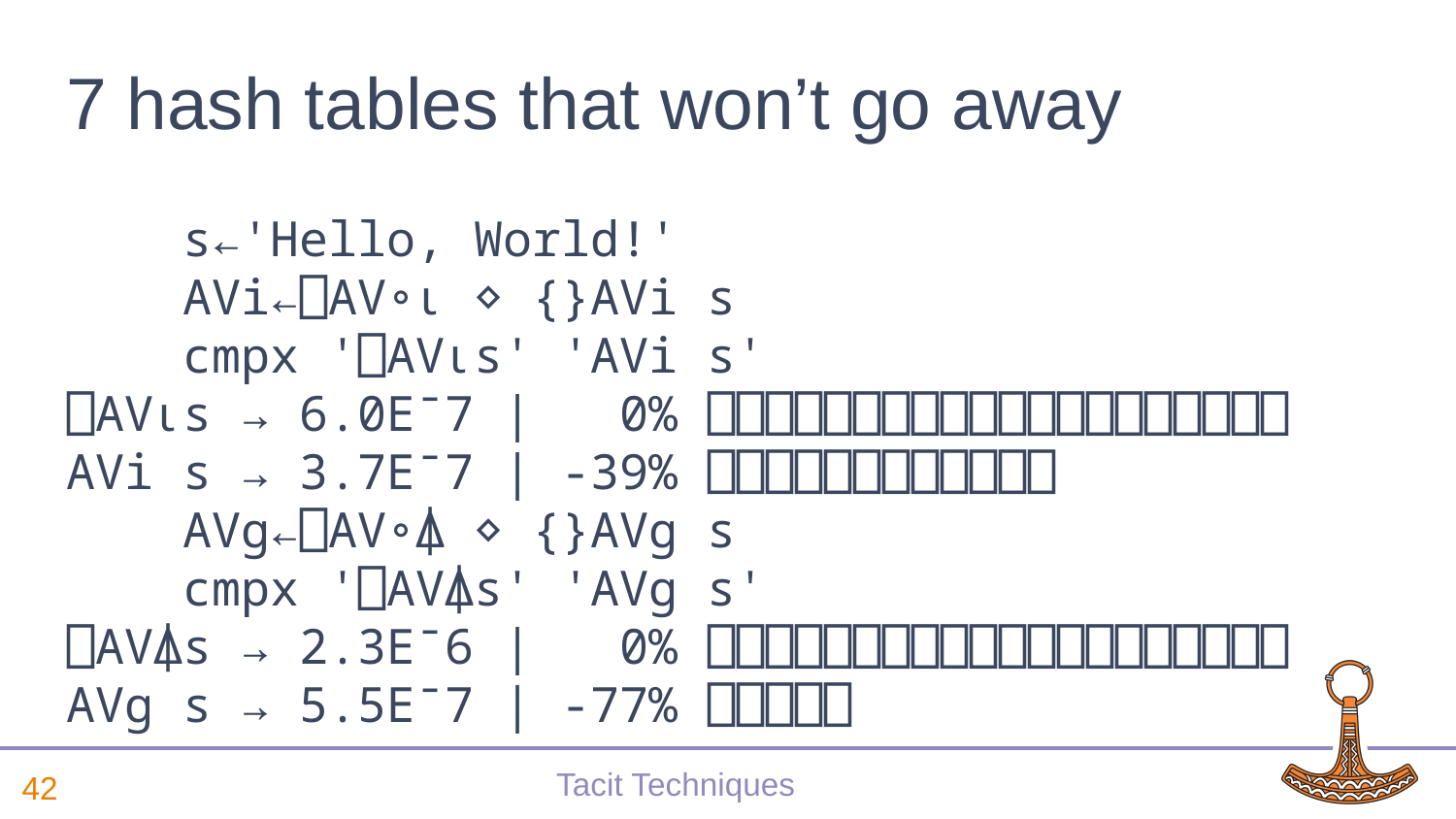

# 7 hash tables that won’t go away
    s←'Hello, World!'
    AVi←⎕AV∘⍳ ⋄ {}AVi s
    cmpx '⎕AV⍳s' 'AVi s'
⎕AV⍳s → 6.0E¯7 |   0% ⎕⎕⎕⎕⎕⎕⎕⎕⎕⎕⎕⎕⎕⎕⎕⎕⎕⎕⎕⎕
AVi s → 3.7E¯7 | -39% ⎕⎕⎕⎕⎕⎕⎕⎕⎕⎕⎕⎕
    AVg←⎕AV∘⍋ ⋄ {}AVg s
    cmpx '⎕AV⍋s' 'AVg s'
⎕AV⍋s → 2.3E¯6 |   0% ⎕⎕⎕⎕⎕⎕⎕⎕⎕⎕⎕⎕⎕⎕⎕⎕⎕⎕⎕⎕
AVg s → 5.5E¯7 | -77% ⎕⎕⎕⎕⎕